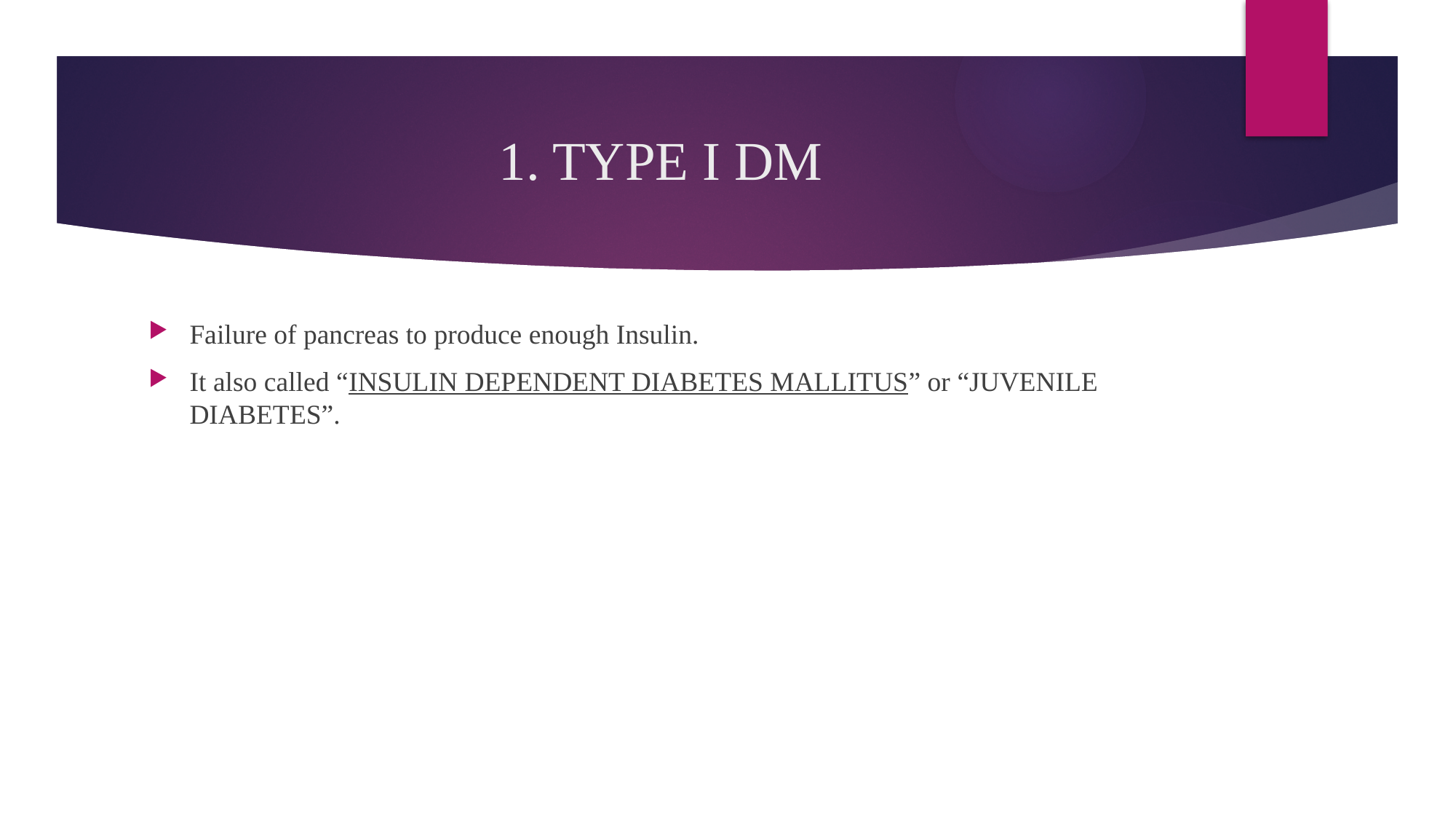

# 1. TYPE I DM
Failure of pancreas to produce enough Insulin.
It also called “INSULIN DEPENDENT DIABETES MALLITUS” or “JUVENILE DIABETES”.